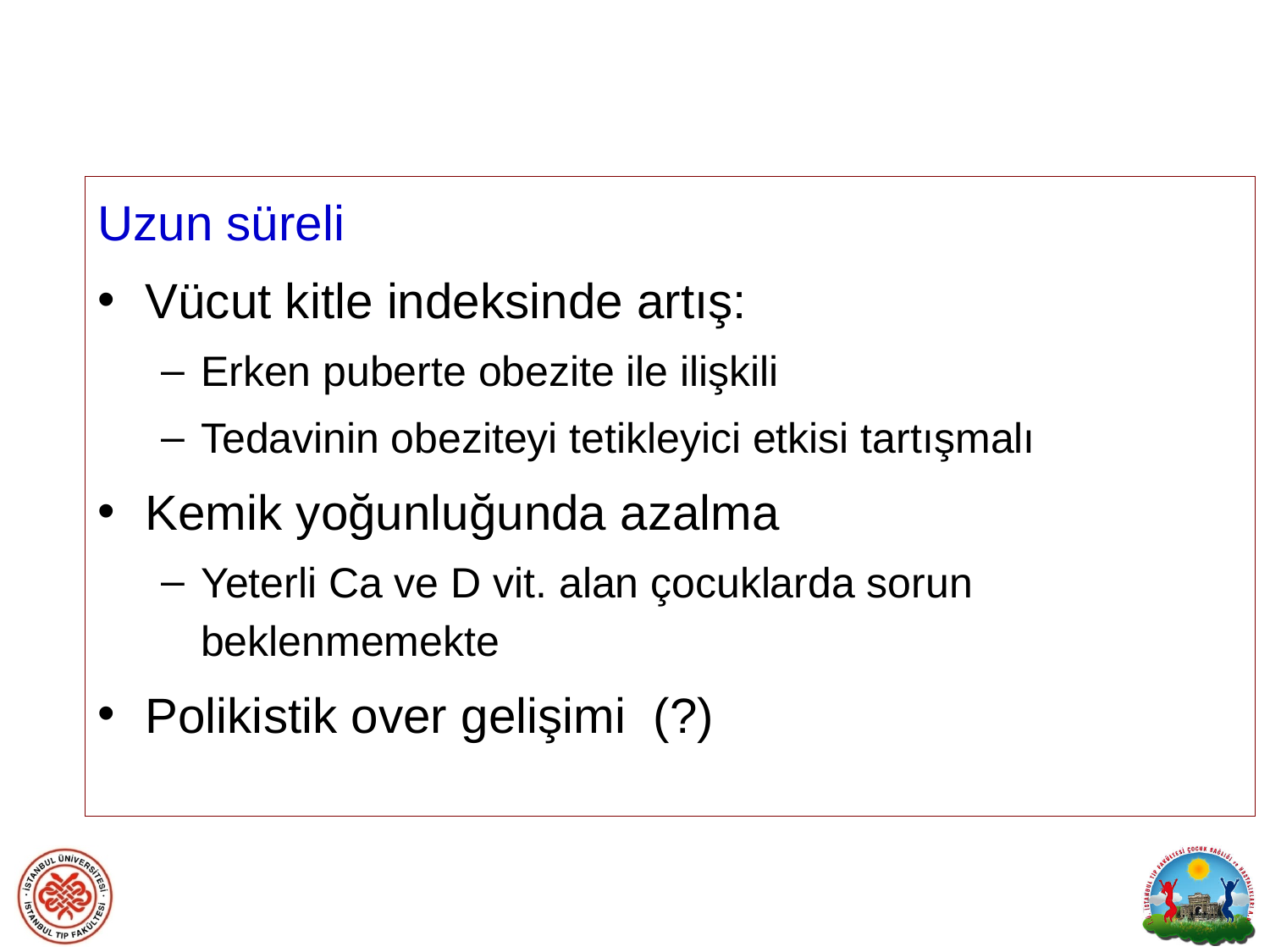

#
Uzun süreli
Vücut kitle indeksinde artış:
Erken puberte obezite ile ilişkili
Tedavinin obeziteyi tetikleyici etkisi tartışmalı
Kemik yoğunluğunda azalma
Yeterli Ca ve D vit. alan çocuklarda sorun beklenmemekte
Polikistik over gelişimi  (?)